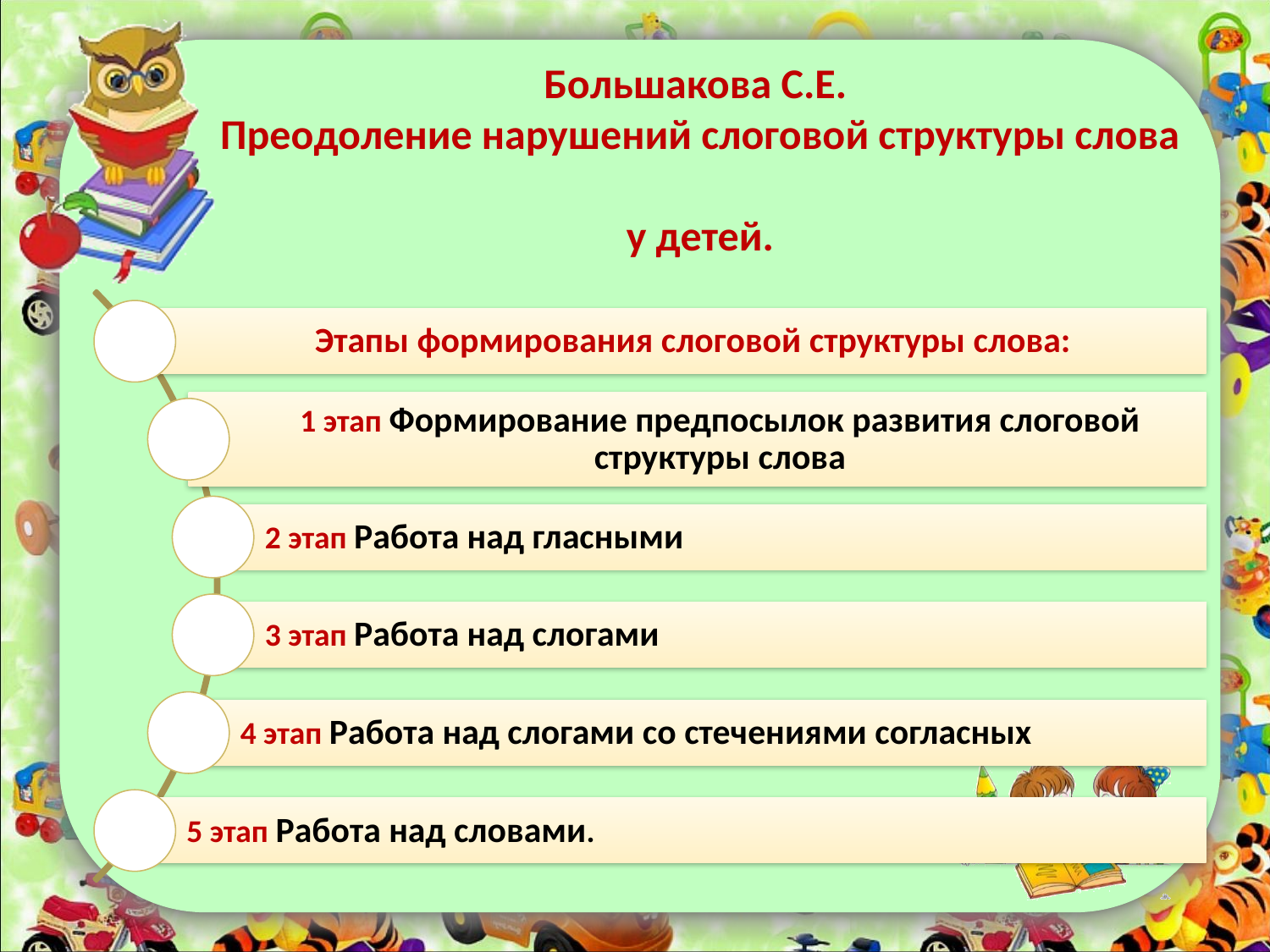

Большакова С.Е.
Преодоление нарушений слоговой структуры слова
у детей.

Этапы формирования слоговой структуры слова:
1 этап Формирование предпосылок развития слоговой структуры слова
2 этап Работа над гласными
3 этап Работа над слогами
4 этап Работа над слогами со стечениями согласных
5 этап Работа над словами.